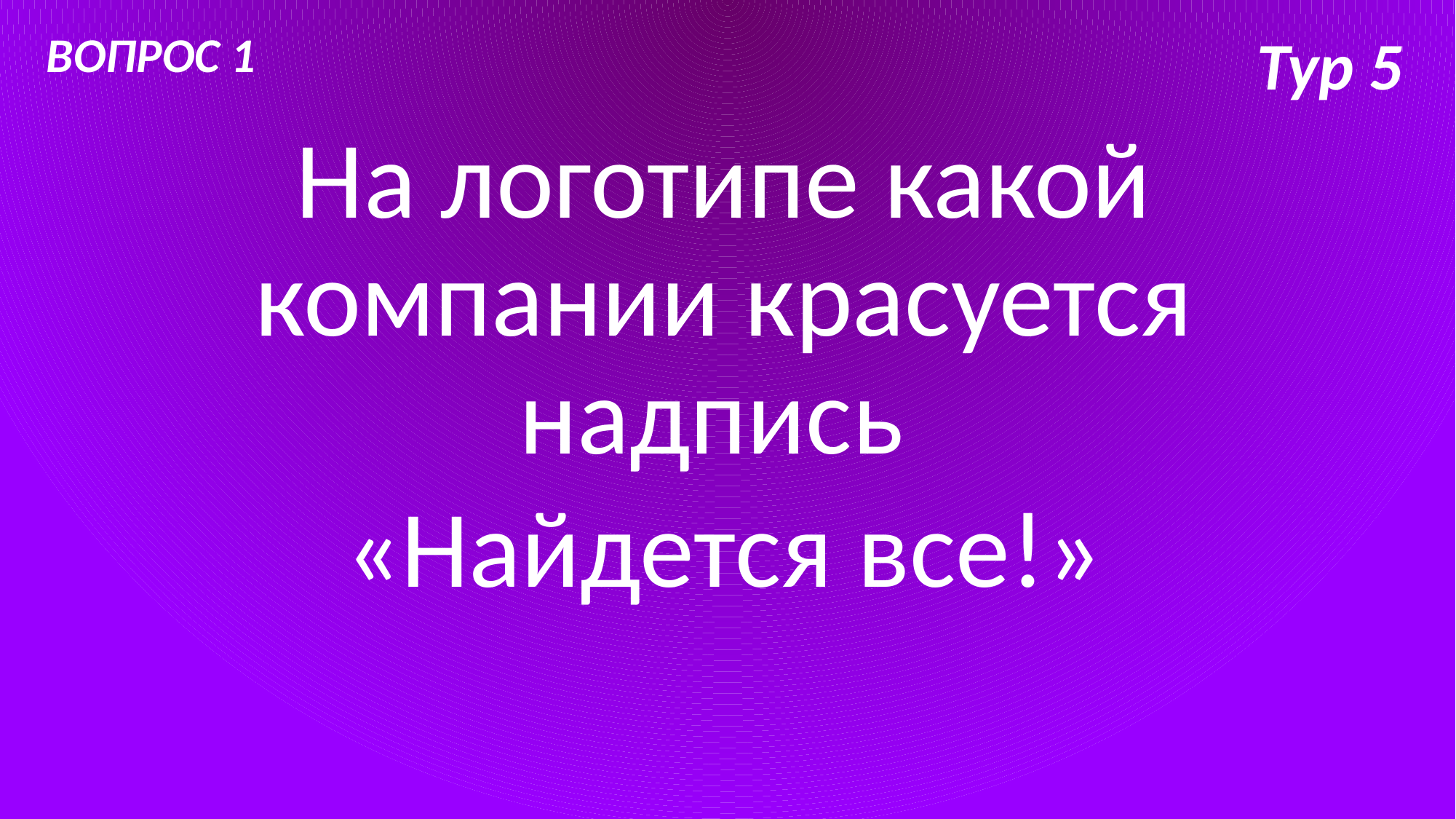

ВОПРОС 1
# Тур 5
На логотипе какой компании красуется надпись
«Найдется все!»